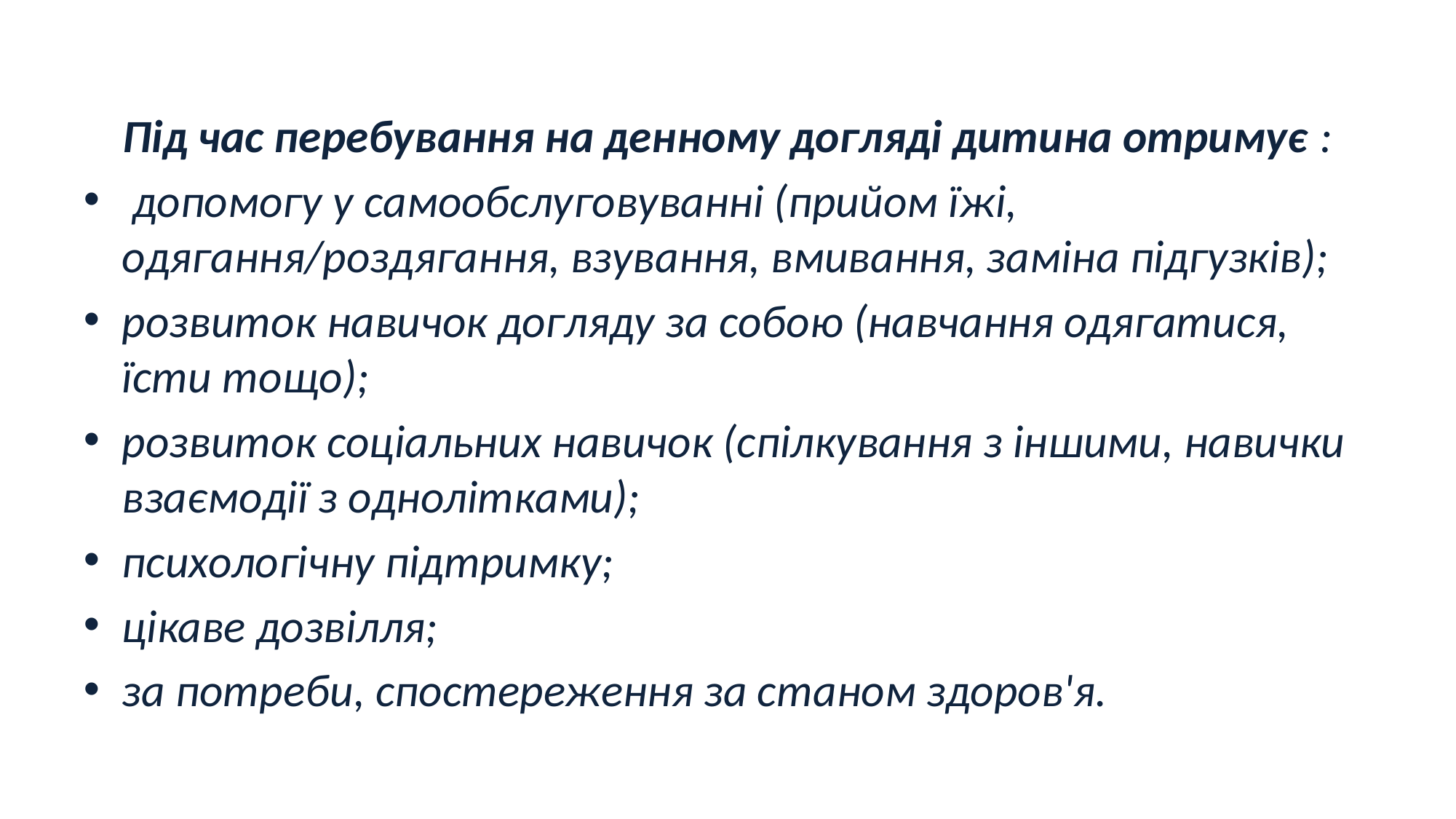

Під час перебування на денному догляді дитина отримує :
 допомогу у самообслуговуванні (прийом їжі, одягання/роздягання, взування, вмивання, заміна підгузків);
розвиток навичок догляду за собою (навчання одягатися, їсти тощо);
розвиток соціальних навичок (спілкування з іншими, навички взаємодії з однолітками);
психологічну підтримку;
цікаве дозвілля;
за потреби, спостереження за станом здоров'я.